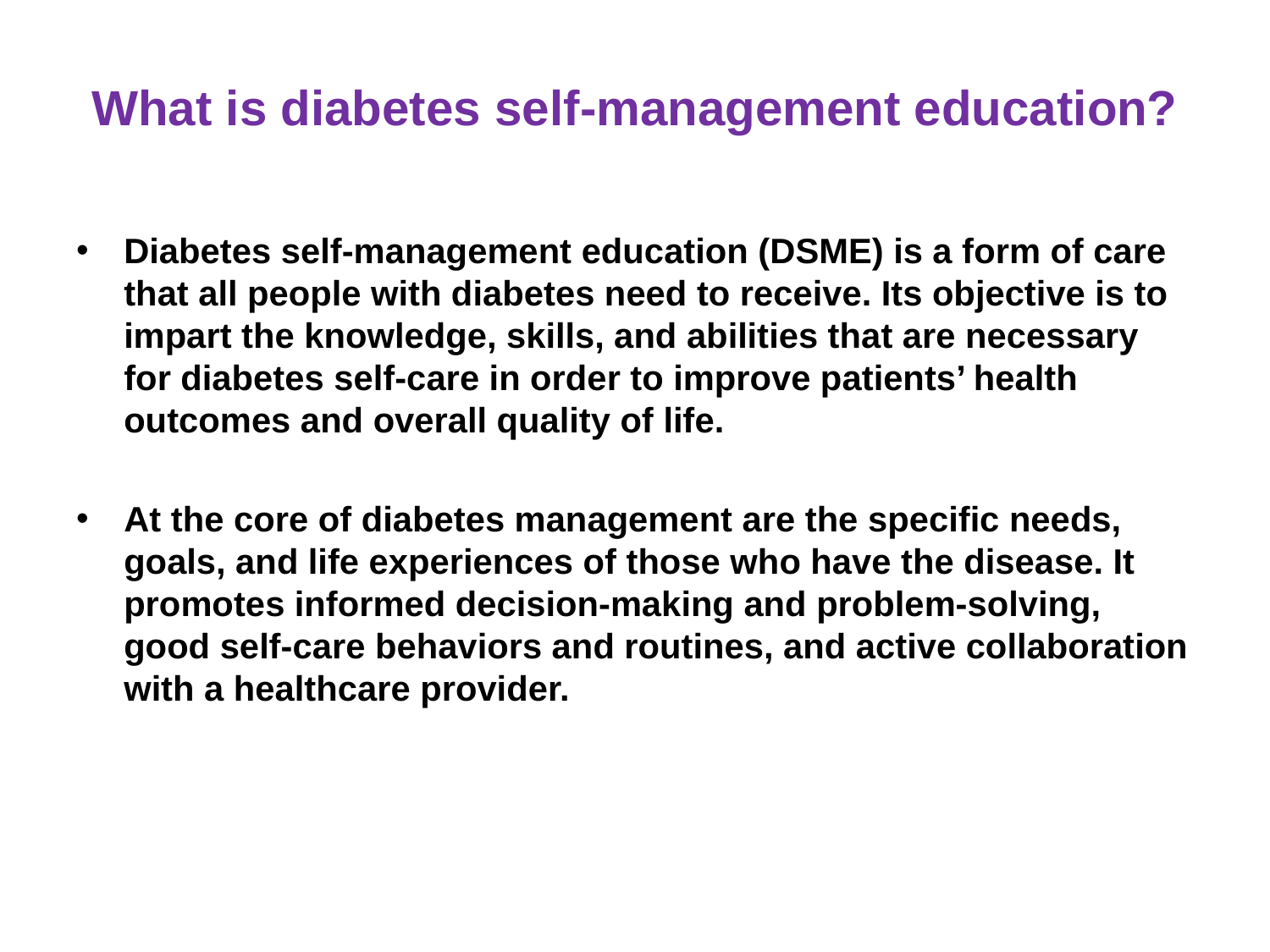

# What is diabetes self-management education?
Diabetes self-management education (DSME) is a form of care that all people with diabetes need to receive. Its objective is to impart the knowledge, skills, and abilities that are necessary for diabetes self-care in order to improve patients’ health outcomes and overall quality of life.

At the core of diabetes management are the specific needs, goals, and life experiences of those who have the disease. It promotes informed decision-making and problem-solving, good self-care behaviors and routines, and active collaboration with a healthcare provider.